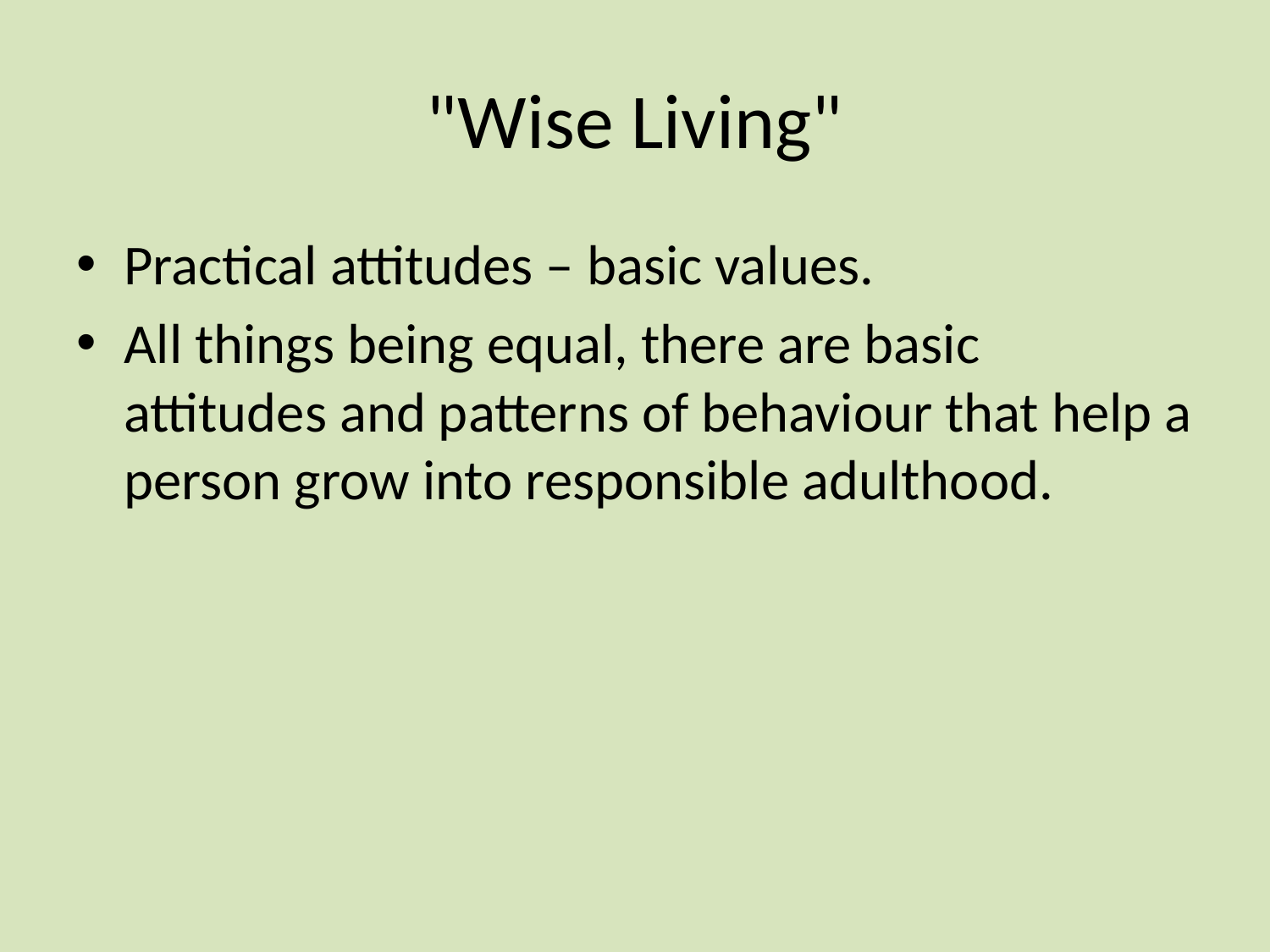

# "Wise Living"
Practical attitudes – basic values.
All things being equal, there are basic attitudes and patterns of behaviour that help a person grow into responsible adulthood.